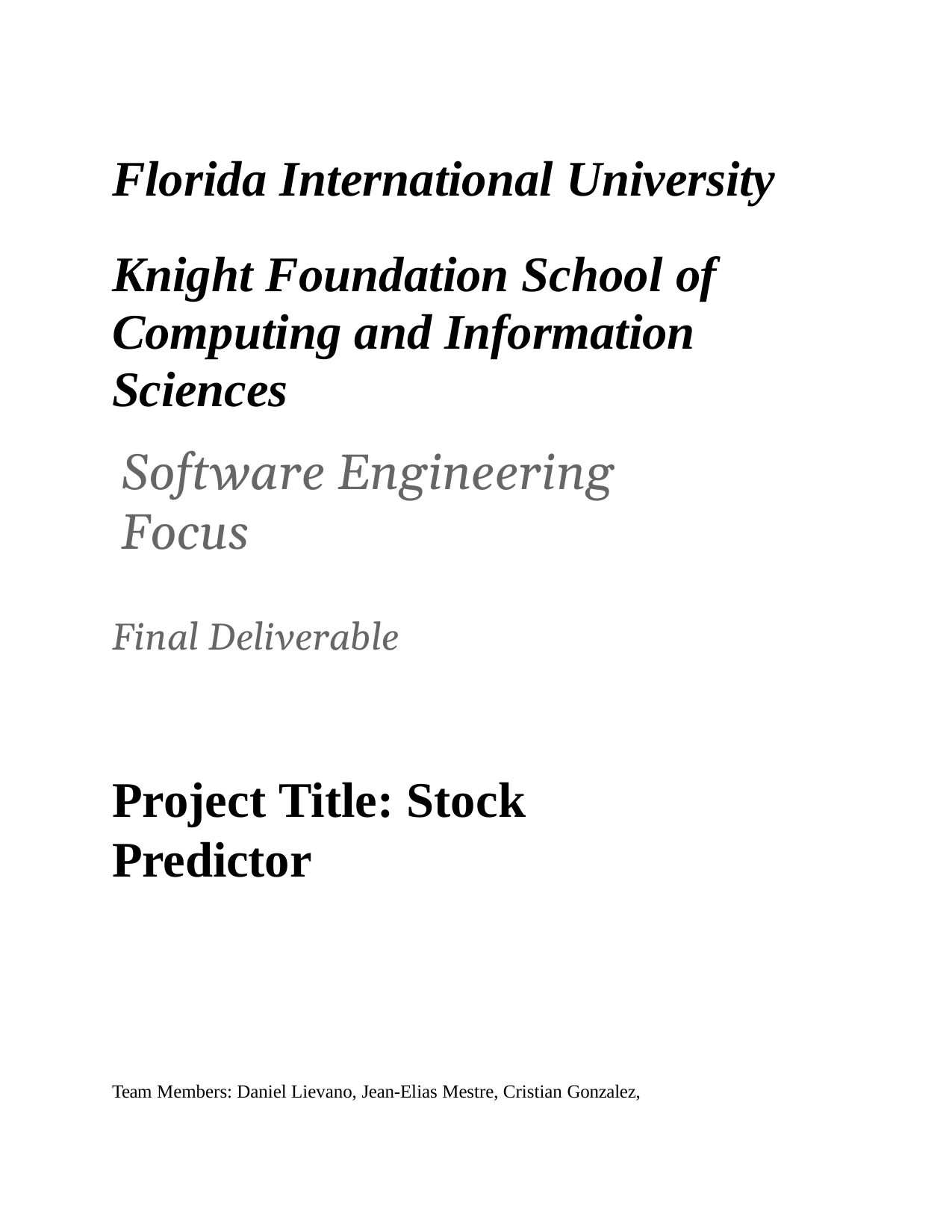

# Florida International University
Knight Foundation School of Computing and Information Sciences
Software Engineering Focus
Final Deliverable

Project Title: Stock Predictor
Team Members: Daniel Lievano, Jean-Elias Mestre, Cristian Gonzalez,